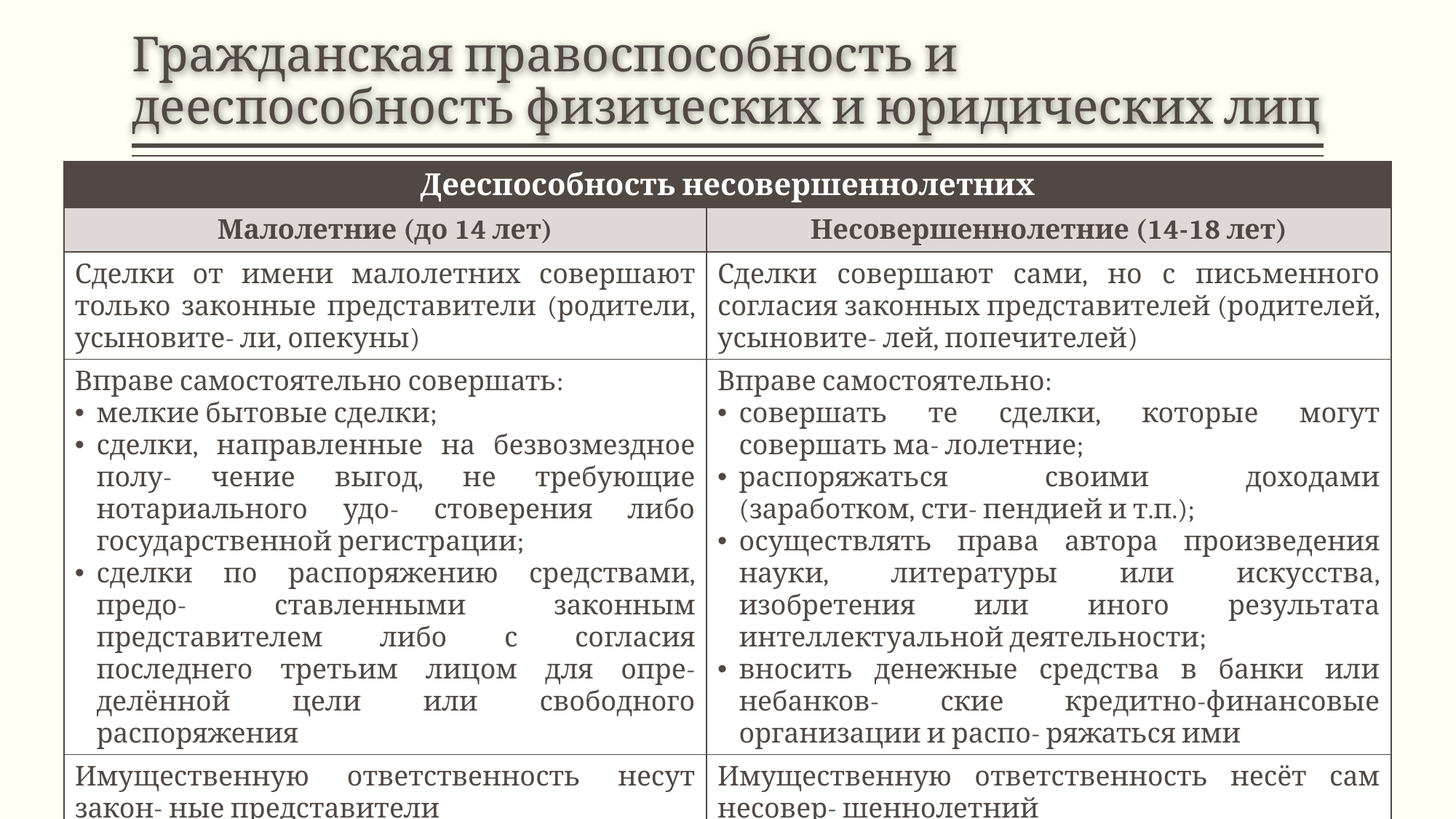

# Гражданская правоспособность и дееспособность физических и юридических лиц
| Дееспособность несовершеннолетних |  |
| --- | --- |
| Малолетние (до 14 лет) | Несовершеннолетние (14-18 лет) |
| Сделки от имени малолетних совершают только законные представители (родители, усыновите- ли, опекуны) | Сделки совершают сами, но с письменного согласия законных представителей (родителей, усыновите- лей, попечителей) |
| Вправе самостоятельно совершать: мелкие бытовые сделки; сделки, направленные на безвозмездное полу- чение выгод, не требующие нотариального удо- стоверения либо государственной регистрации; сделки по распоряжению средствами, предо- ставленными законным представителем либо с согласия последнего третьим лицом для опре- делённой цели или свободного распоряжения | Вправе самостоятельно: совершать те сделки, которые могут совершать ма- лолетние; распоряжаться своими доходами (заработком, сти- пендией и т.п.); осуществлять права автора произведения науки, литературы или искусства, изобретения или иного результата интеллектуальной деятельности; вносить денежные средства в банки или небанков- ские кредитно-финансовые организации и распо- ряжаться ими |
| Имущественную ответственность несут закон- ные представители | Имущественную ответственность несёт сам несовер- шеннолетний |